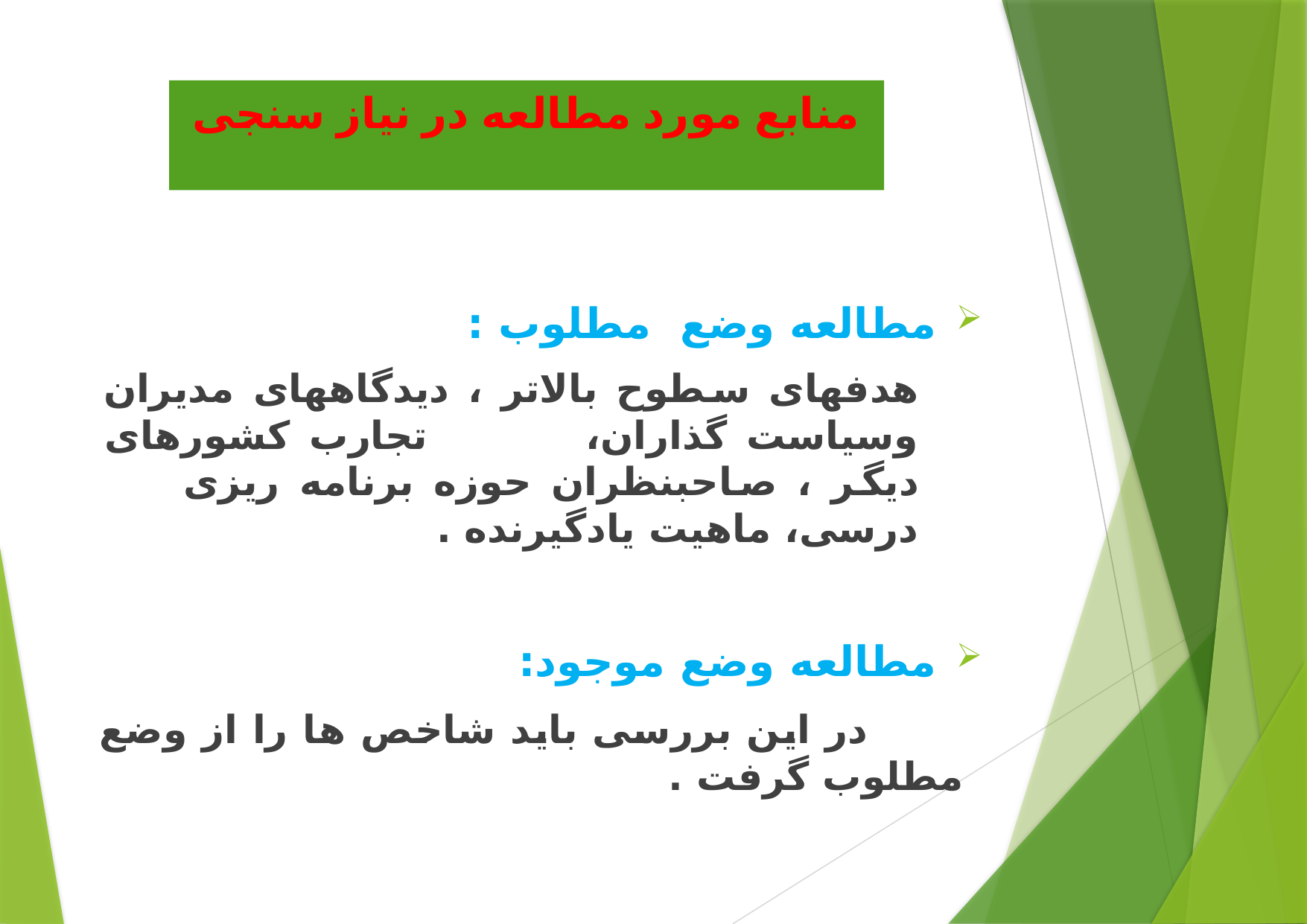

# منابع مورد مطالعه در نیاز سنجی
مطالعه وضع  مطلوب :
هدفهای سطوح بالاتر ، دیدگاههای مدیران وسیاست گذاران،        تجارب کشورهای دیگر ، صاحبنظران حوزه برنامه ریزی     درسی، ماهیت یادگیرنده .

مطالعه وضع موجود:
      در این بررسی باید شاخص ها را از وضع مطلوب گرفت .